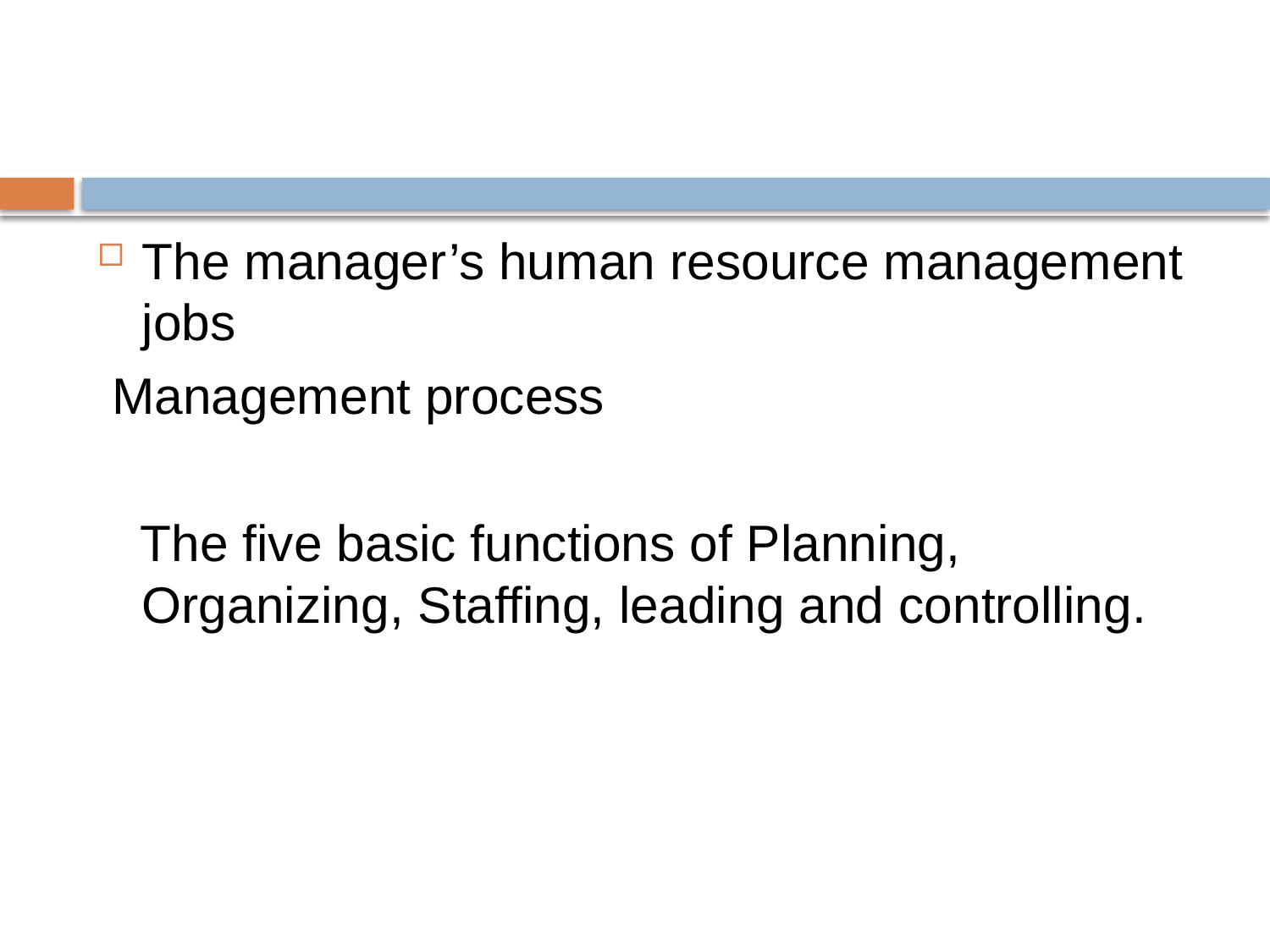

#
The manager’s human resource management jobs
 Management process

   The five basic functions of Planning, Organizing, Staffing, leading and controlling.